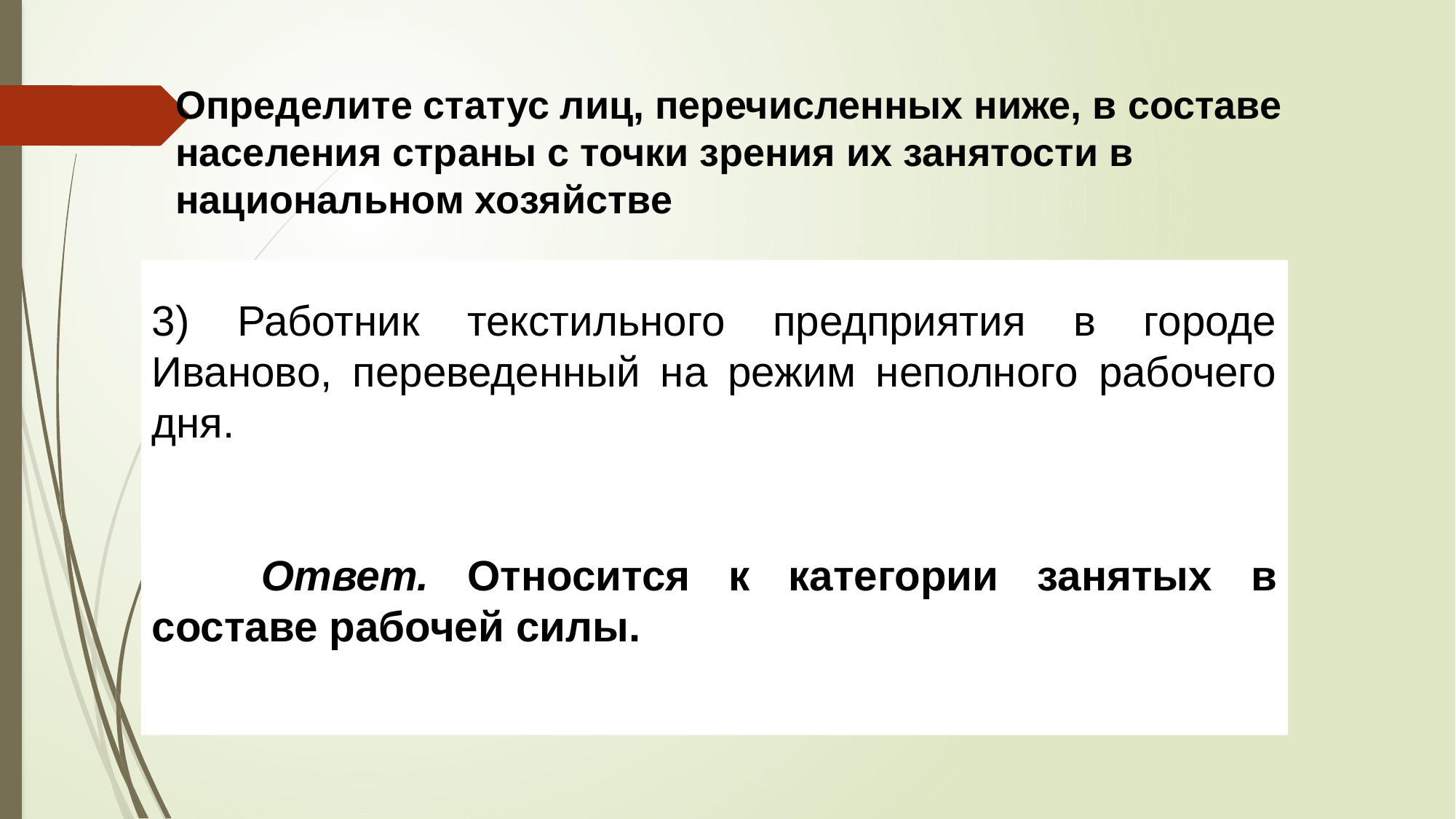

# Определите статус лиц, перечисленных ниже, в составе населения страны с точки зрения их занятости в национальном хозяйстве
3) Работник текстильного предприятия в городе Иваново, переведенный на режим неполного рабочего дня.

	Ответ. Относится к категории занятых в составе рабочей силы.